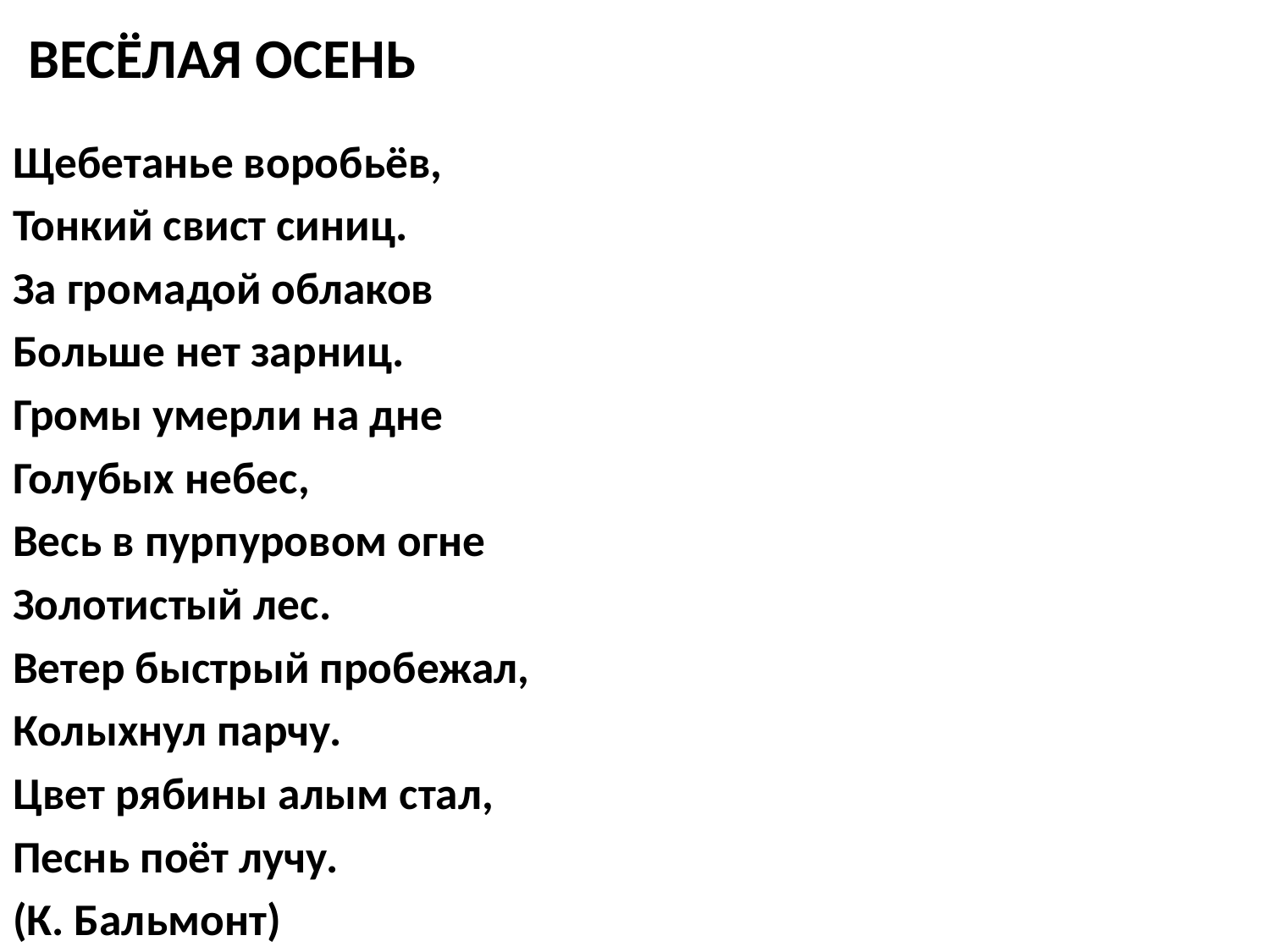

# ВЕСЁЛАЯ ОСЕНЬ
Щебетанье воробьёв,
Тонкий свист синиц.
За громадой облаков
Больше нет зарниц.
Громы умерли на дне
Голубых небес,
Весь в пурпуровом огне
Золотистый лес.
Ветер быстрый пробежал,
Колыхнул парчу.
Цвет рябины алым стал,
Песнь поёт лучу.
(К. Бальмонт)